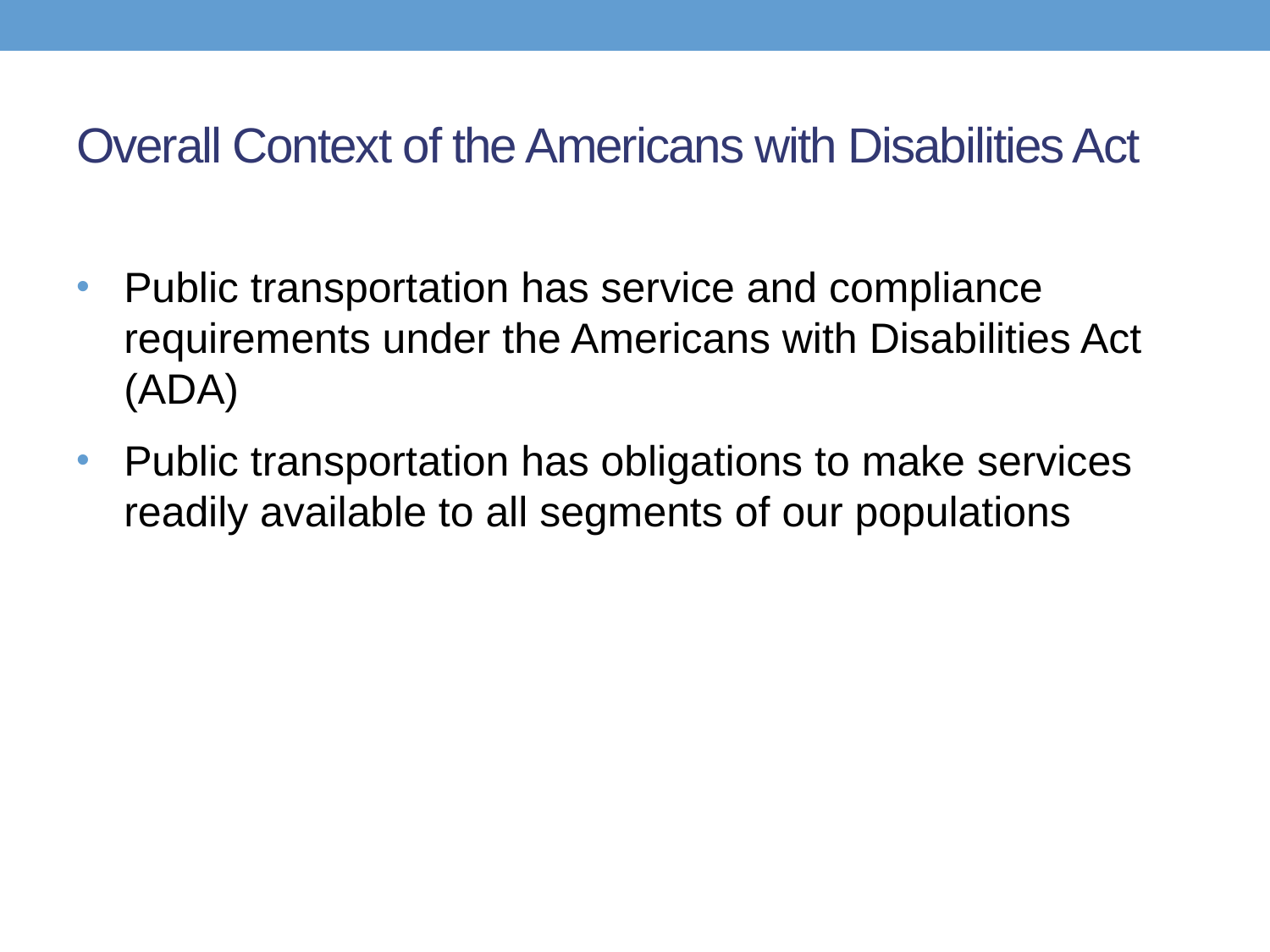

# Overall Context of the Americans with Disabilities Act
Public transportation has service and compliance requirements under the Americans with Disabilities Act (ADA)
Public transportation has obligations to make services readily available to all segments of our populations